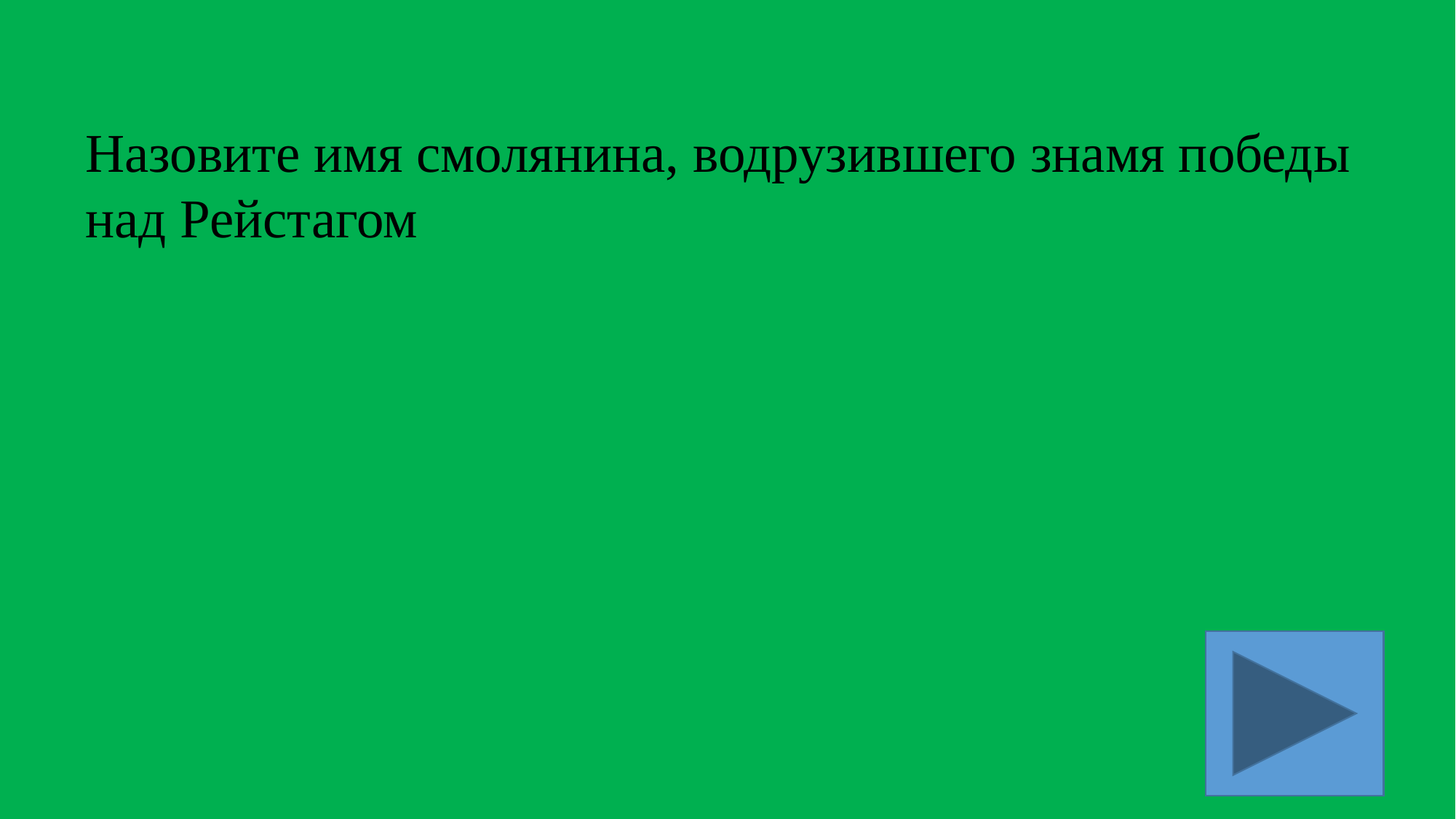

Назовите имя смолянина, водрузившего знамя победы над Рейстагом